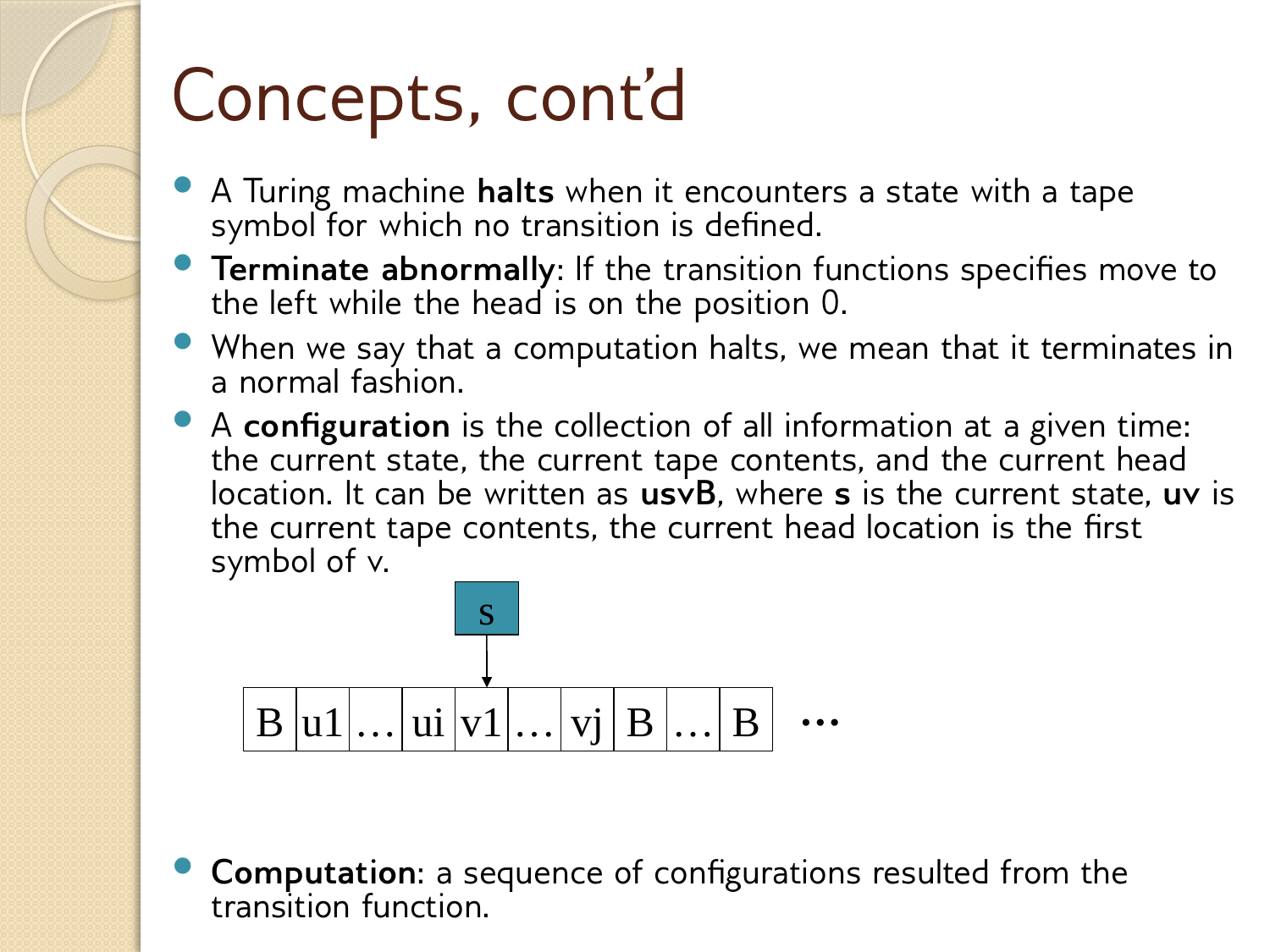

# Concepts, cont’d
A Turing machine halts when it encounters a state with a tape symbol for which no transition is defined.
Terminate abnormally: If the transition functions specifies move to the left while the head is on the position 0.
When we say that a computation halts, we mean that it terminates in a normal fashion.
A configuration is the collection of all information at a given time: the current state, the current tape contents, and the current head location. It can be written as usvB, where s is the current state, uv is the current tape contents, the current head location is the first symbol of v.

Computation: a sequence of configurations resulted from the transition function.
s

B
u1
…
ui
v1
…
vj
B
…
B
…